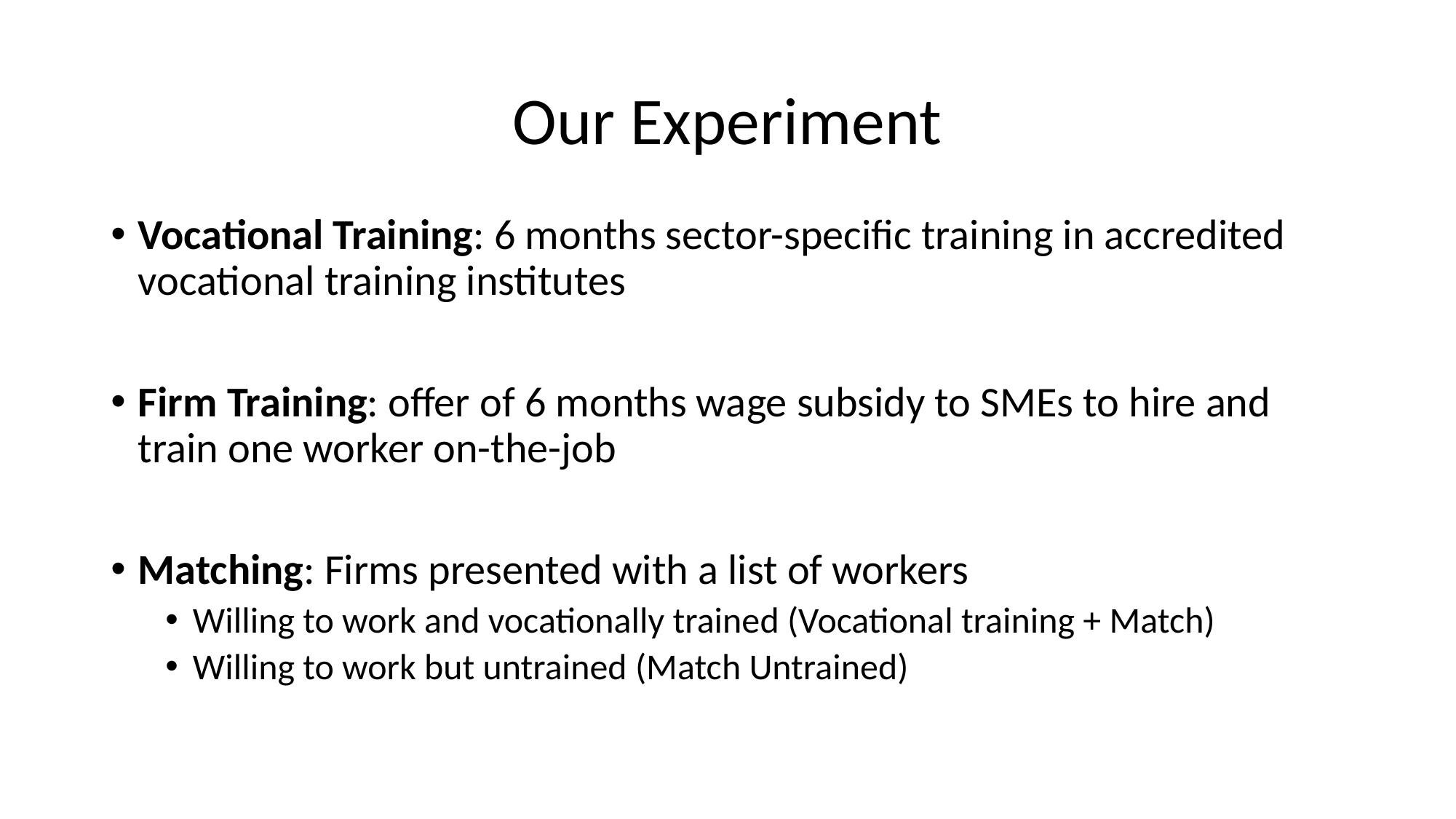

# Our Experiment
Vocational Training: 6 months sector-specific training in accredited vocational training institutes

Firm Training: offer of 6 months wage subsidy to SMEs to hire and train one worker on-the-job

Matching: Firms presented with a list of workers
Willing to work and vocationally trained (Vocational training + Match)
Willing to work but untrained (Match Untrained)